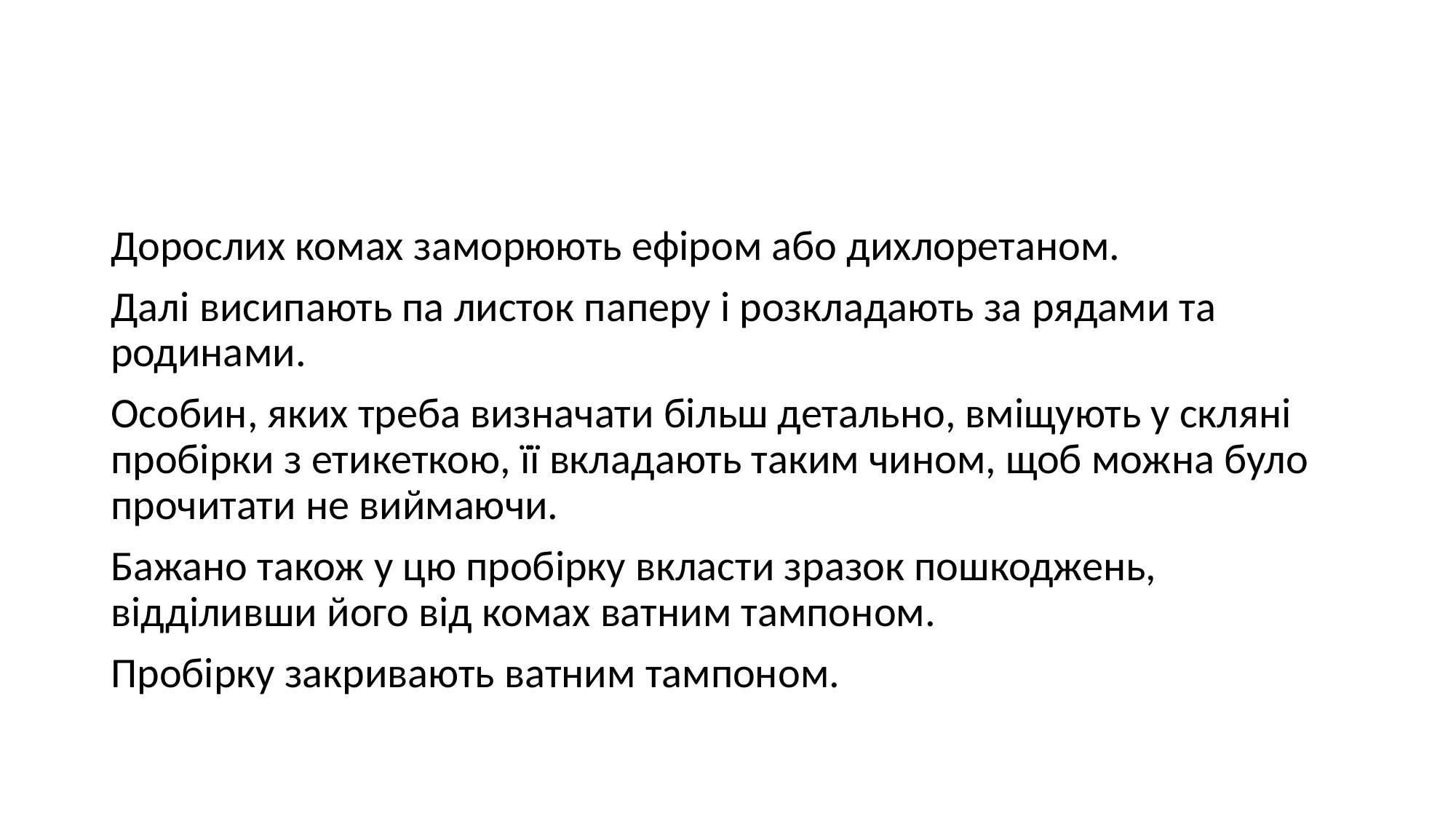

#
Дорослих комах заморюють ефіром або дихлоретаном.
Далі висипають па листок паперу і розкладають за рядами та родинами.
Особин, яких треба визначати більш детально, вміщують у скляні пробірки з етикеткою, її вкладають таким чином, щоб можна було прочитати не виймаючи.
Бажано також у цю пробірку вкласти зразок пошкоджень, відділивши його від комах ватним тампоном.
Пробірку закривають ватним тампоном.